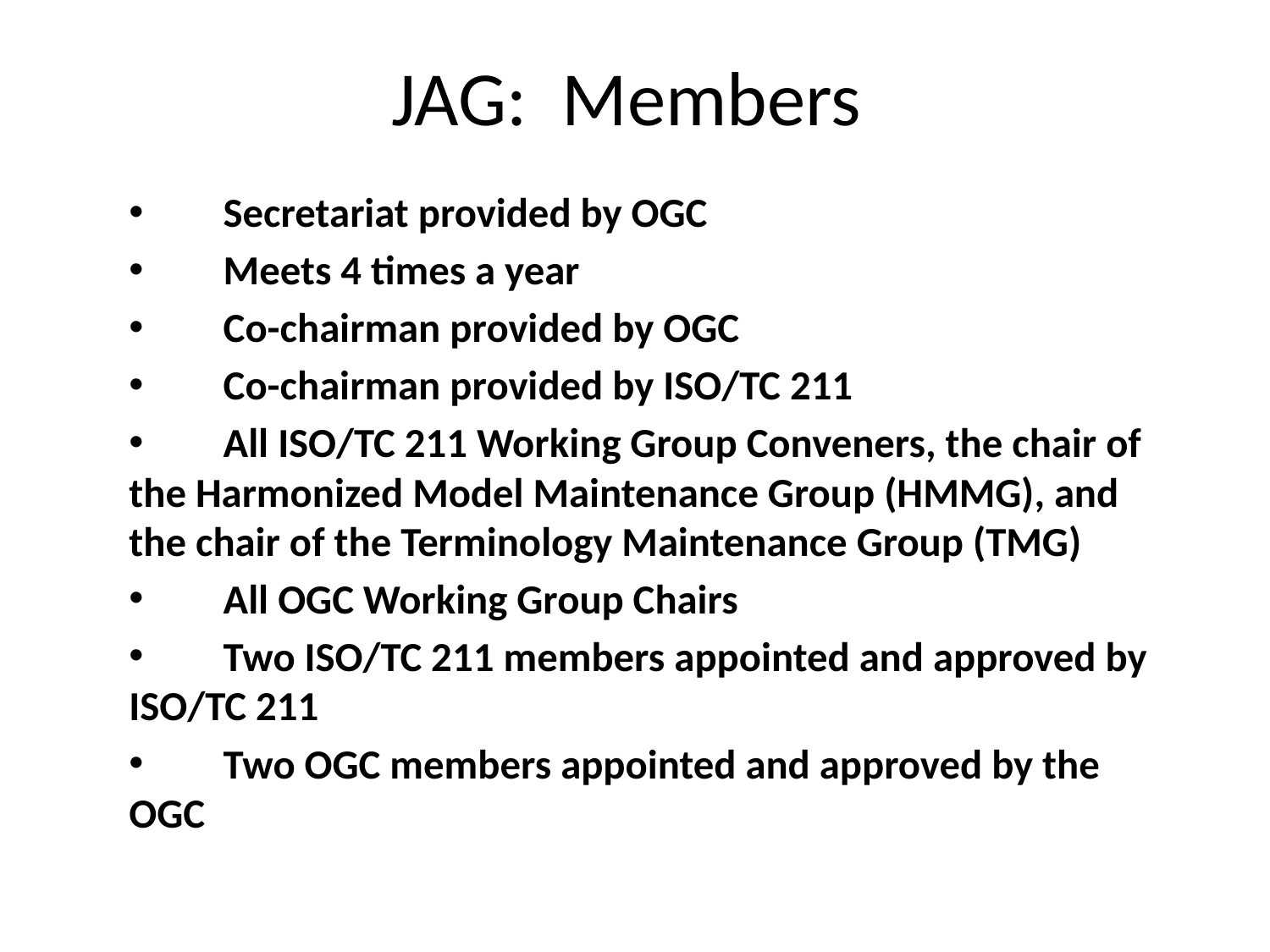

# JAG:  Members
         Secretariat provided by OGC
         Meets 4 times a year
         Co-chairman provided by OGC
         Co-chairman provided by ISO/TC 211
         All ISO/TC 211 Working Group Conveners, the chair of the Harmonized Model Maintenance Group (HMMG), and the chair of the Terminology Maintenance Group (TMG)
         All OGC Working Group Chairs
         Two ISO/TC 211 members appointed and approved by ISO/TC 211
         Two OGC members appointed and approved by the OGC